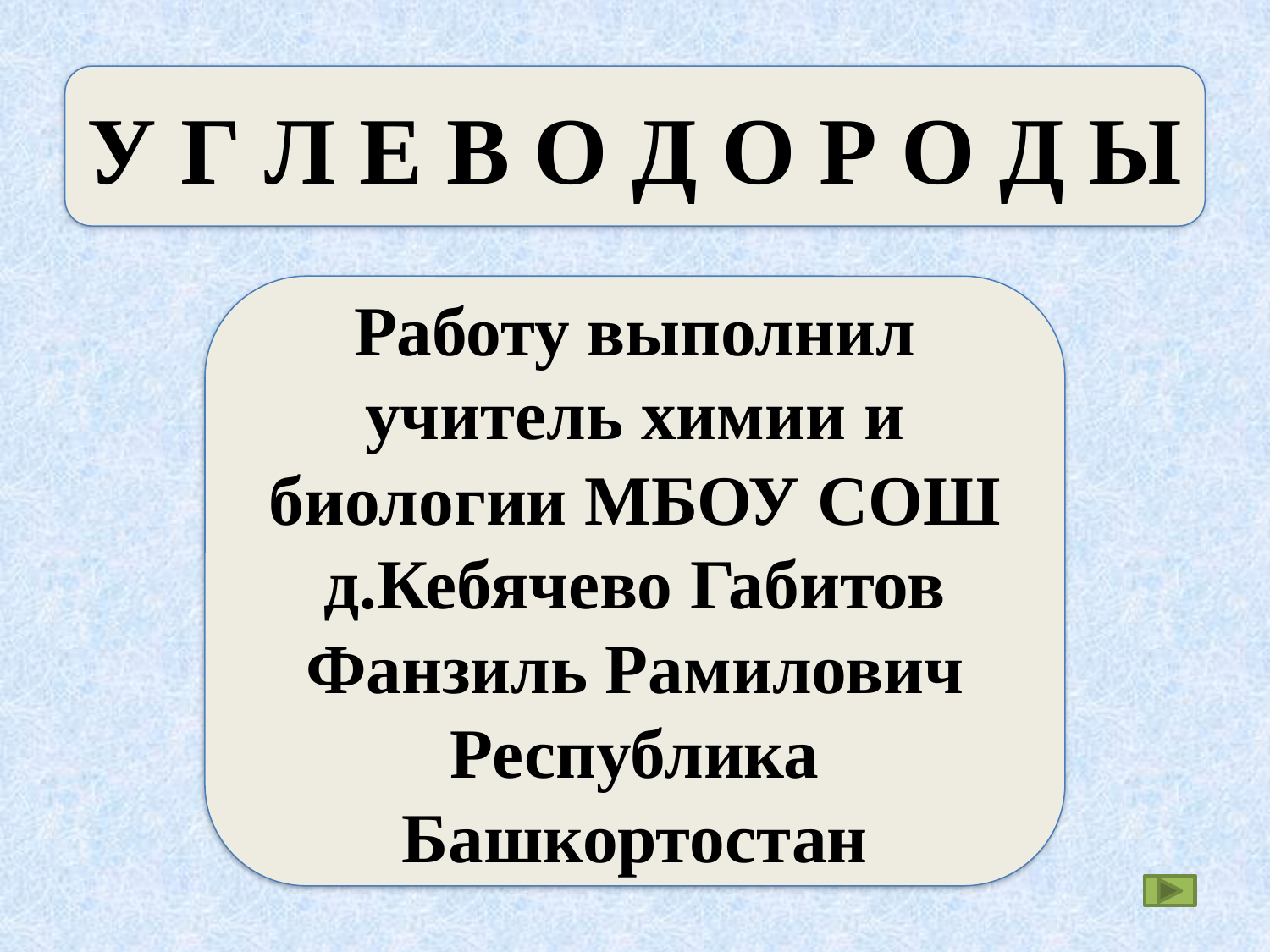

У Г Л Е В О Д О Р О Д Ы
Работу выполнил учитель химии и биологии МБОУ СОШ д.Кебячево Габитов Фанзиль Рамилович Республика Башкортостан